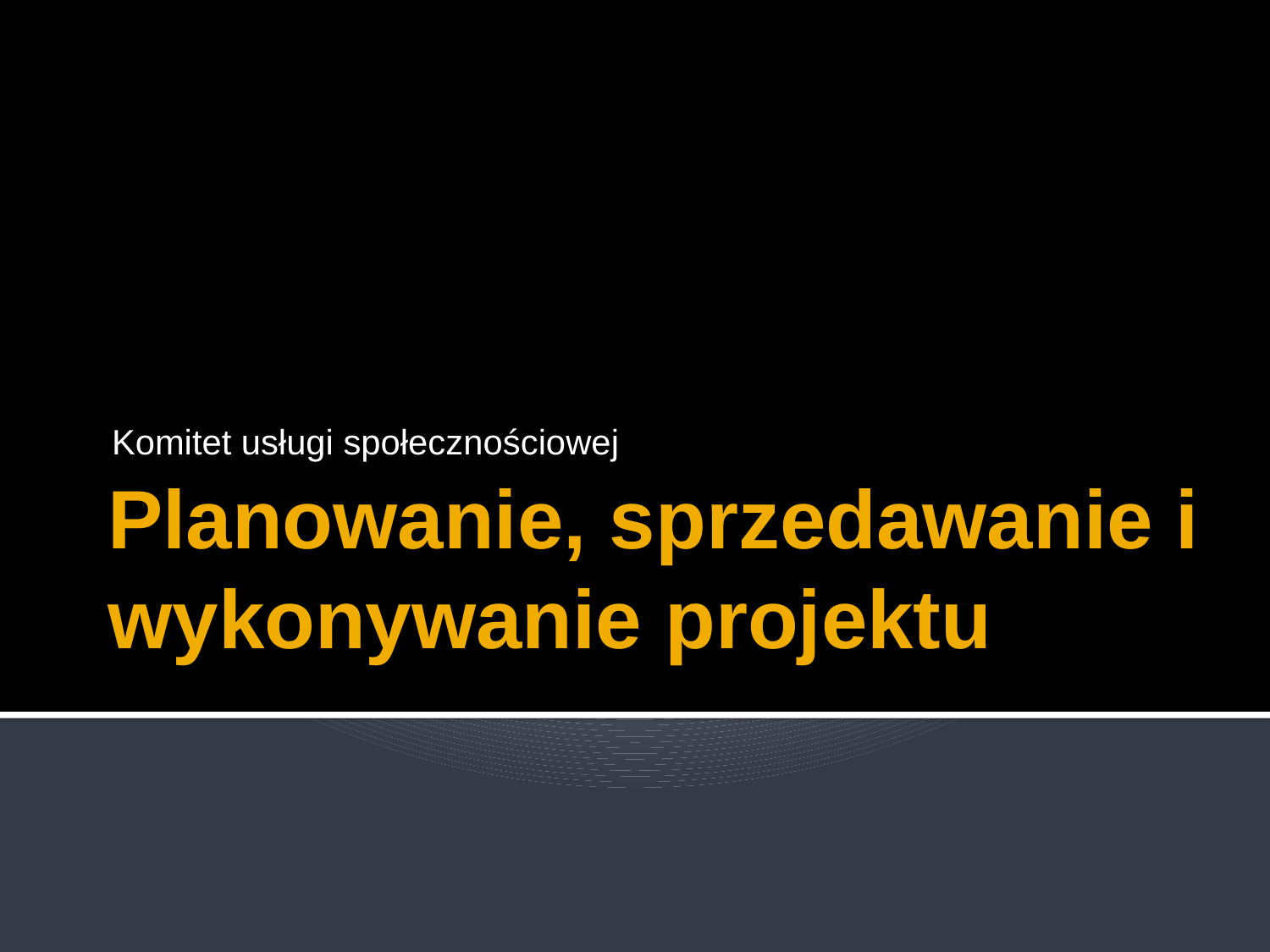

Komitet usługi społecznościowej
# Planowanie, sprzedawanie i wykonywanie projektu